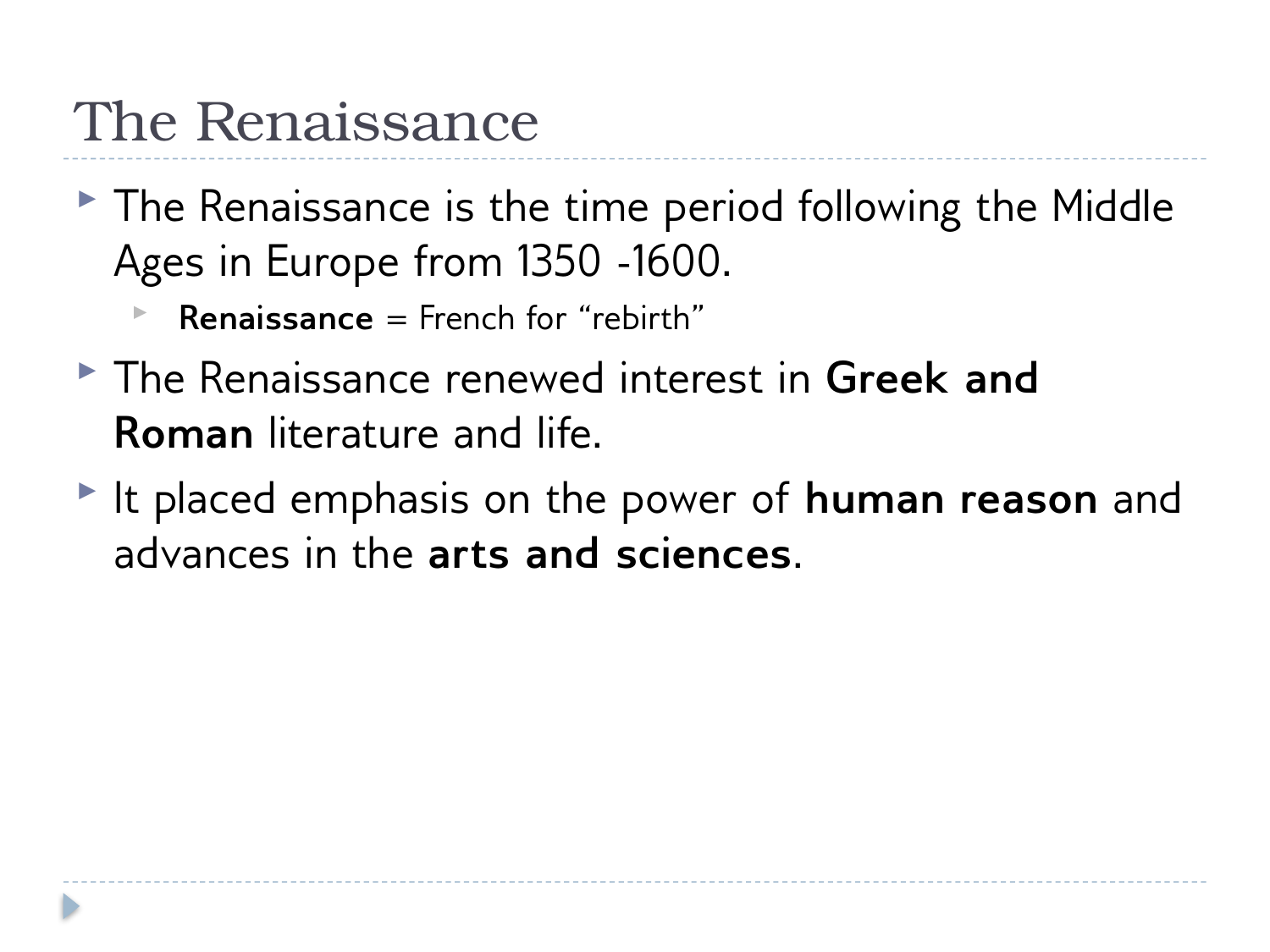

# The Renaissance
The Renaissance is the time period following the Middle Ages in Europe from 1350 -1600.
Renaissance = French for “rebirth”
The Renaissance renewed interest in Greek and Roman literature and life.
It placed emphasis on the power of human reason and advances in the arts and sciences.